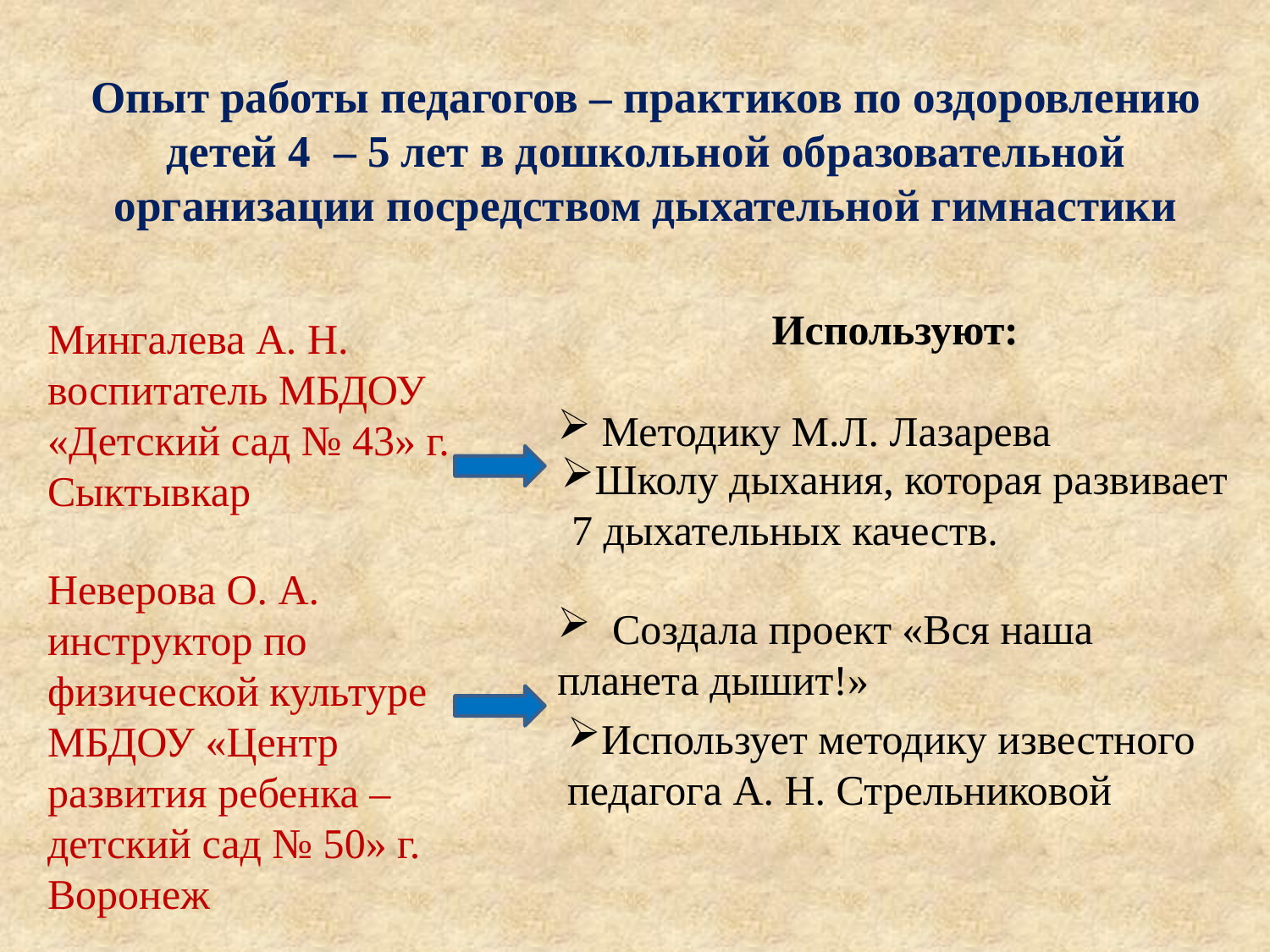

# Опыт работы педагогов – практиков по оздоровлению детей 4  – 5 лет в дошкольной образовательной организации посредством дыхательной гимнастики
Используют:

 Методику М.Л. Лазарева
Мингалева А. Н. воспитатель МБДОУ «Детский сад № 43» г. Сыктывкар

Школу дыхания, которая развивает
 7 дыхательных качеств.
Неверова О. А. инструктор по физической культуре МБДОУ «Центр развития ребенка – детский сад № 50» г. Воронеж
  Создала проект «Вся наша планета дышит!»

Использует методику известного педагога А. Н. Стрельниковой